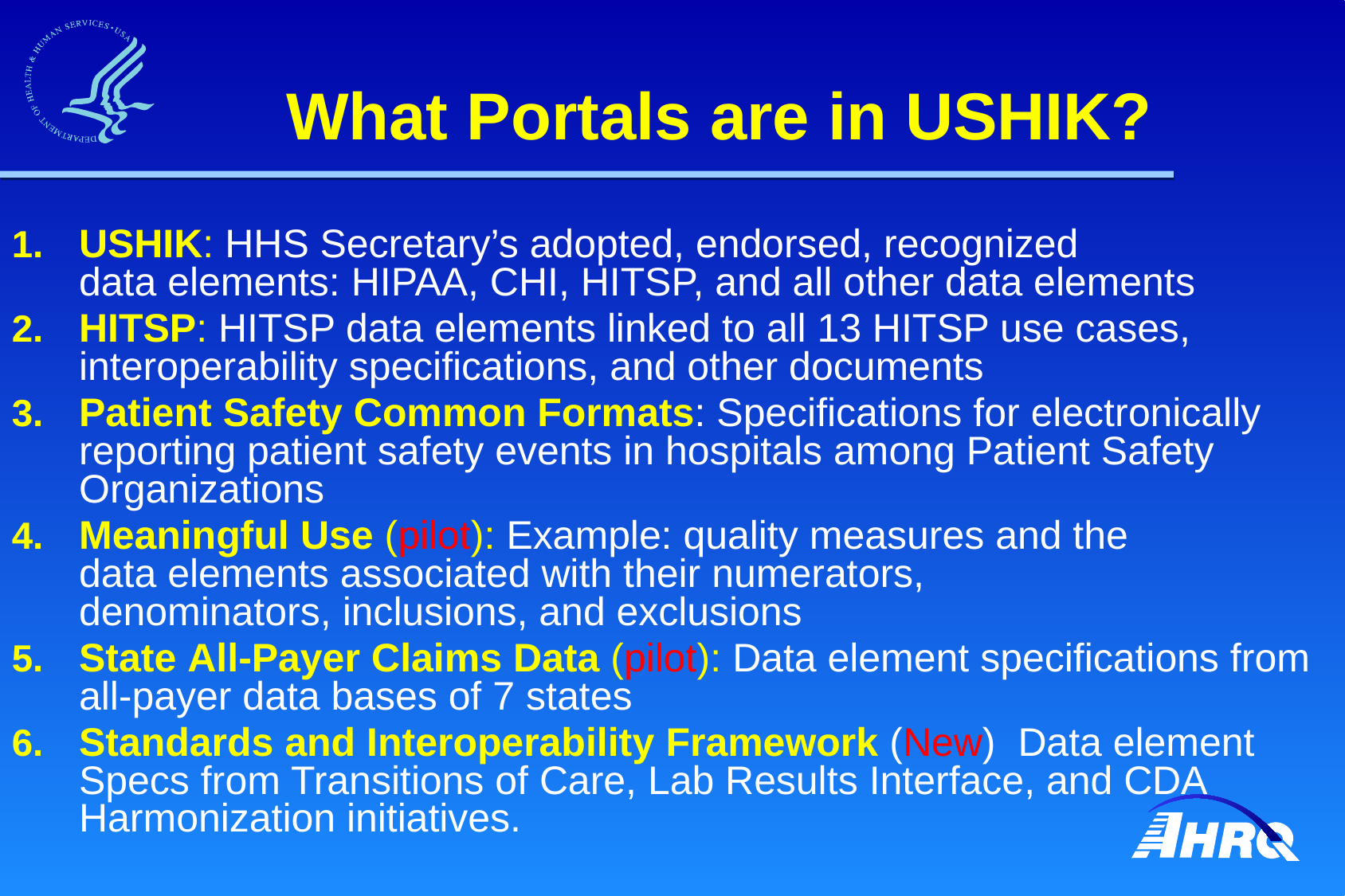

# What Portals are in USHIK?
USHIK: HHS Secretary’s adopted, endorsed, recognized 		data elements: HIPAA, CHI, HITSP, and all other data elements
HITSP: HITSP data elements linked to all 13 HITSP use cases, interoperability specifications, and other documents
Patient Safety Common Formats: Specifications for electronically reporting patient safety events in hospitals among Patient Safety Organizations
Meaningful Use (pilot): Example: quality measures and the 		data elements associated with their numerators, 		denominators, inclusions, and exclusions
State All-Payer Claims Data (pilot): Data element specifications from all-payer data bases of 7 states
Standards and Interoperability Framework (New)  Data element Specs from Transitions of Care, Lab Results Interface, and CDA Harmonization initiatives.